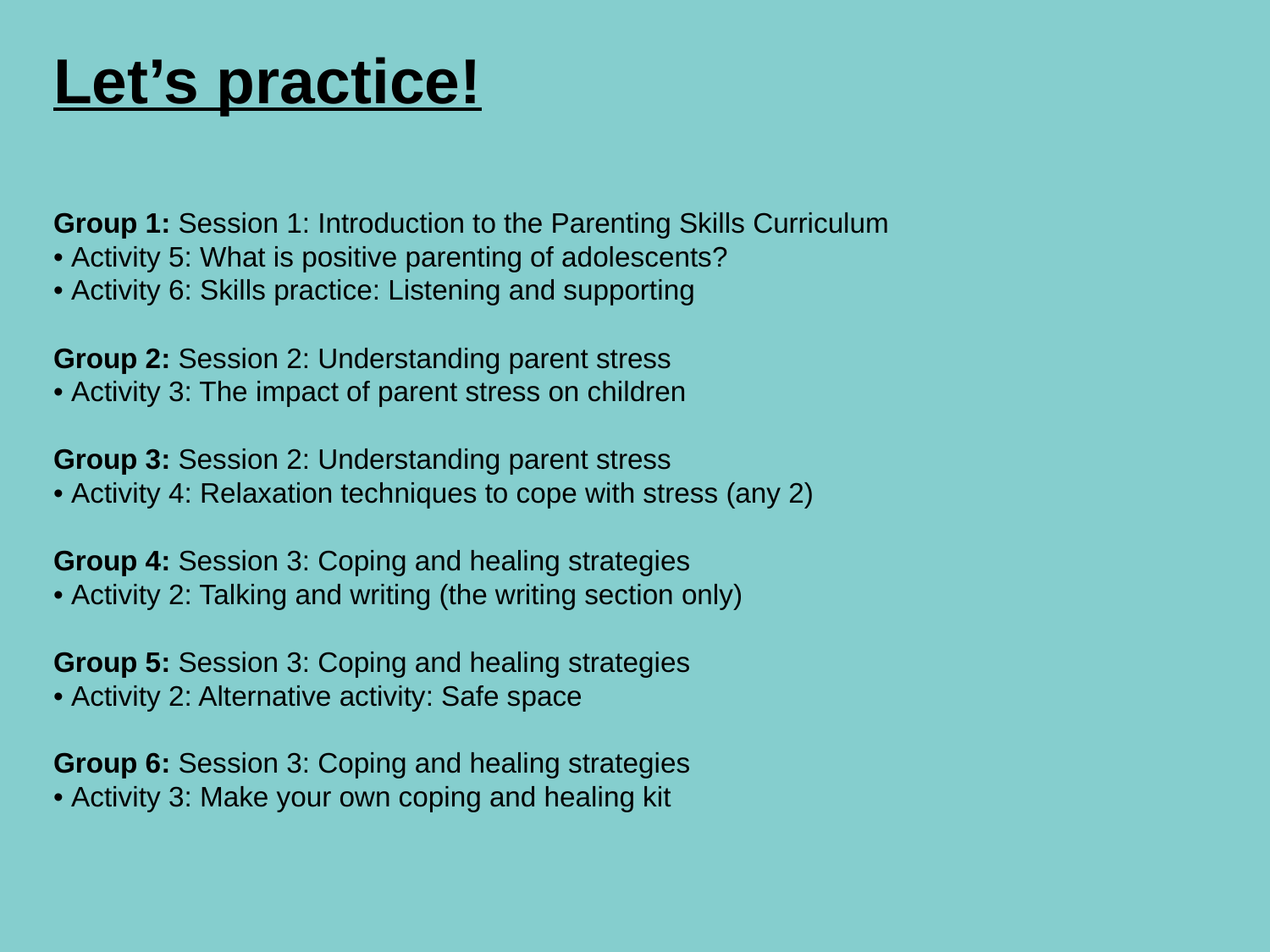

Let’s practice!
Group 1: Session 1: Introduction to the Parenting Skills Curriculum
• Activity 5: What is positive parenting of adolescents?
• Activity 6: Skills practice: Listening and supporting

Group 2: Session 2: Understanding parent stress
• Activity 3: The impact of parent stress on children

Group 3: Session 2: Understanding parent stress
• Activity 4: Relaxation techniques to cope with stress (any 2)

Group 4: Session 3: Coping and healing strategies
• Activity 2: Talking and writing (the writing section only)

Group 5: Session 3: Coping and healing strategies
• Activity 2: Alternative activity: Safe space

Group 6: Session 3: Coping and healing strategies
• Activity 3: Make your own coping and healing kit